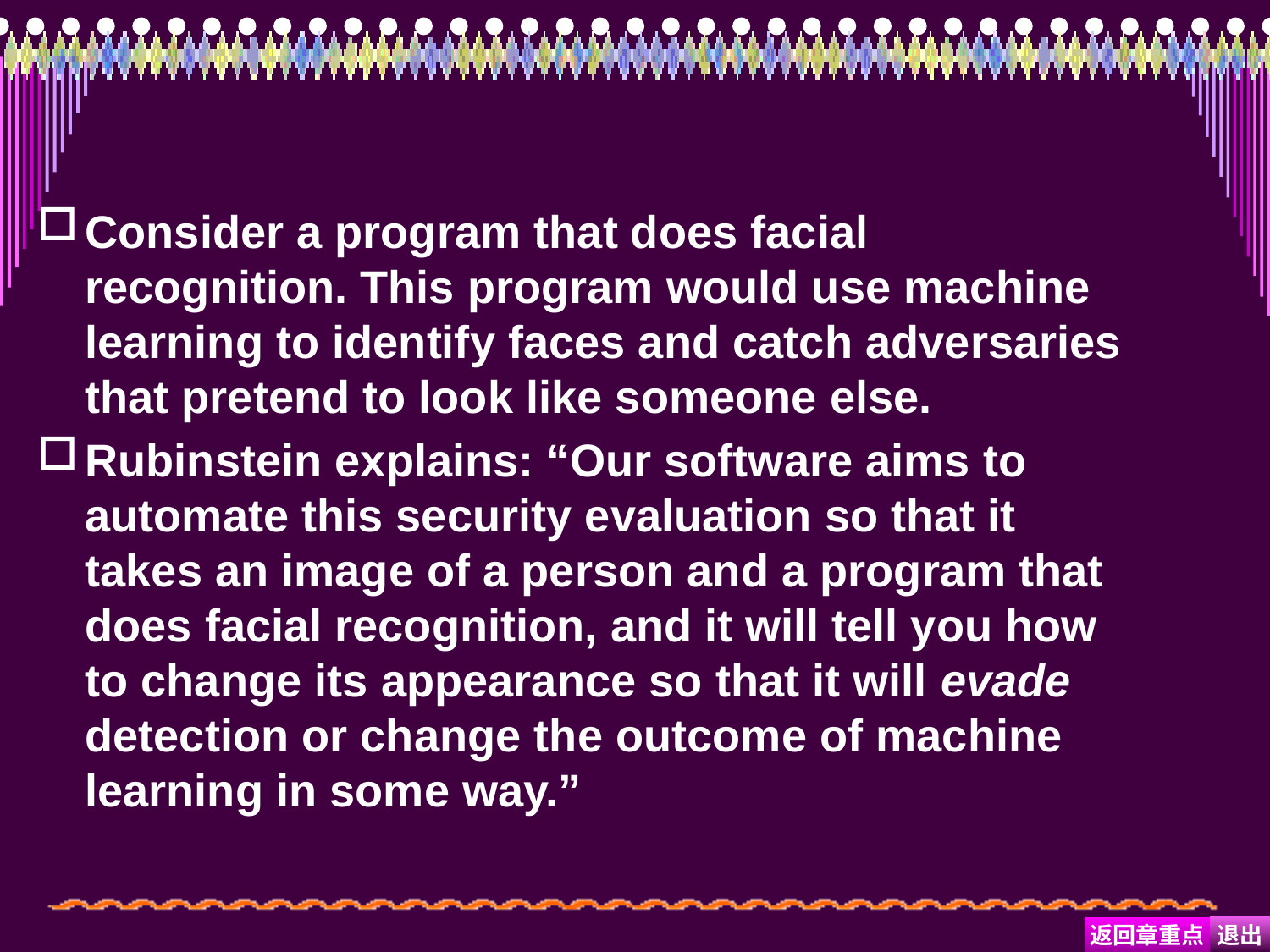

#
Consider a program that does facial recognition. This program would use machine learning to identify faces and catch adversaries that pretend to look like someone else.
Rubinstein explains: “Our software aims to automate this security evaluation so that it takes an image of a person and a program that does facial recognition, and it will tell you how to change its appearance so that it will evade detection or change the outcome of machine learning in some way.”